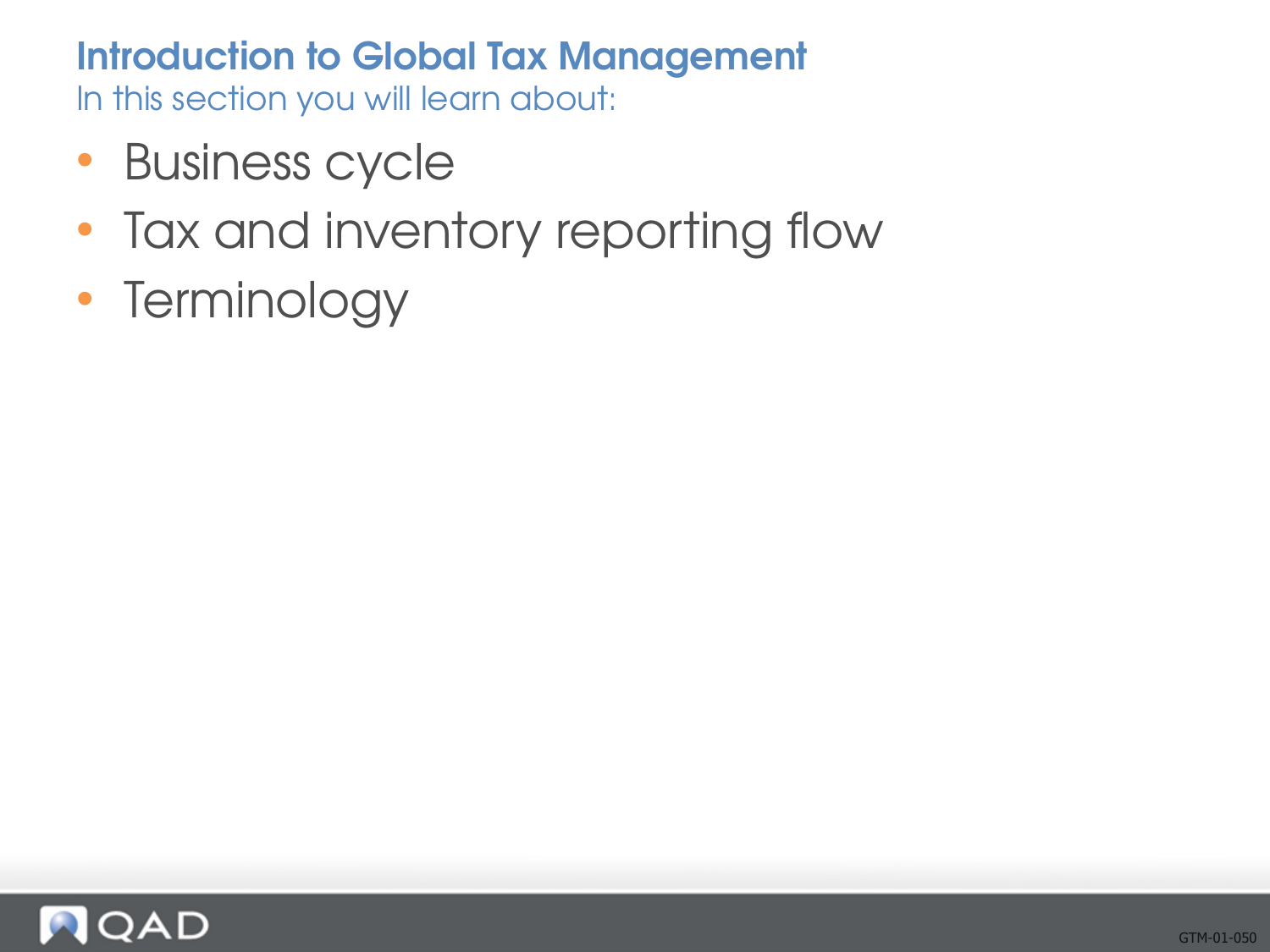

# Introduction to Global Tax Management In this section you will learn about:
Business cycle
Tax and inventory reporting flow
Terminology

GTM-01-050